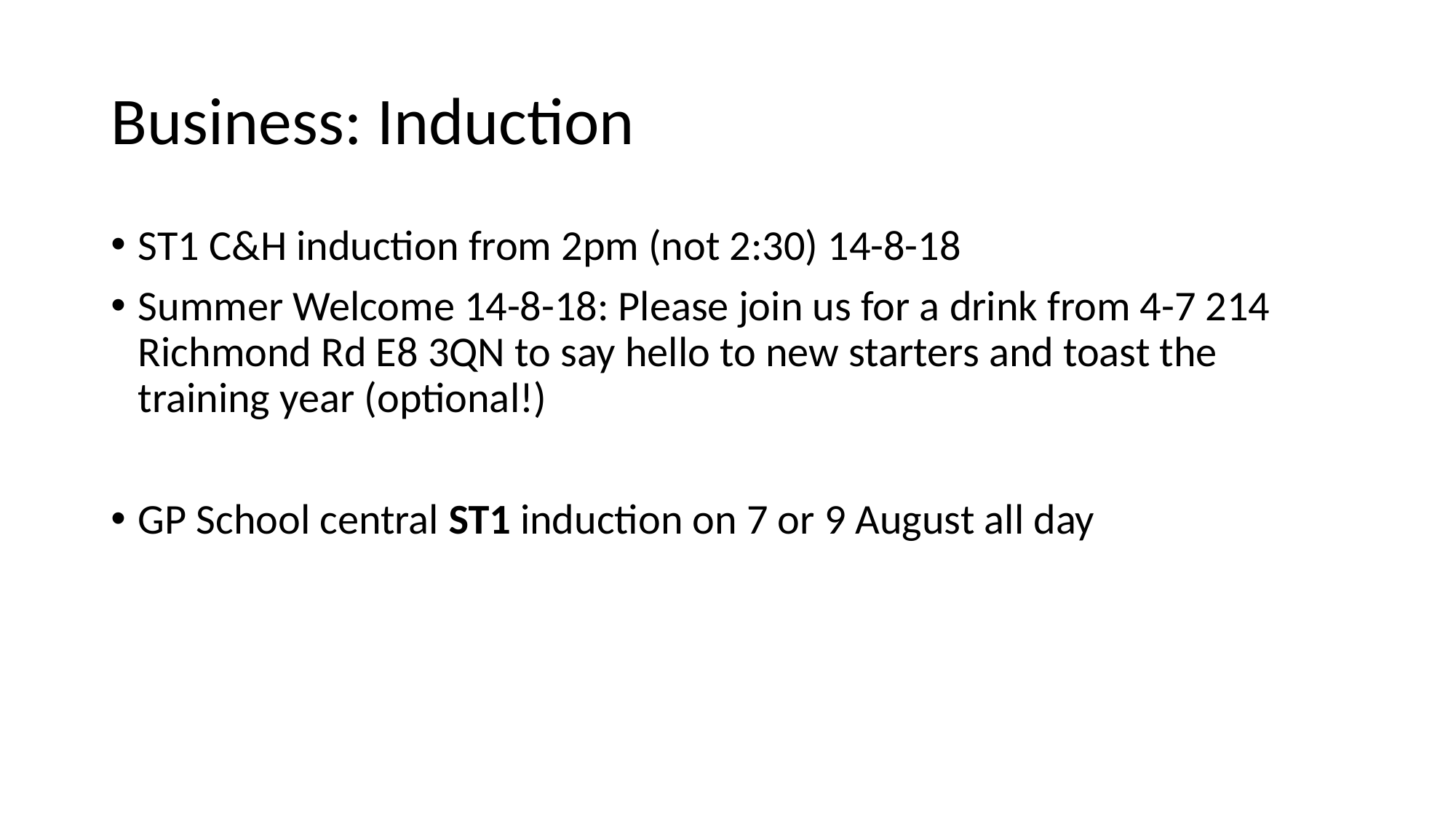

# Business: Induction
ST1 C&H induction from 2pm (not 2:30) 14-8-18
Summer Welcome 14-8-18: Please join us for a drink from 4-7 214 Richmond Rd E8 3QN to say hello to new starters and toast the training year (optional!)

GP School central ST1 induction on 7 or 9 August all day